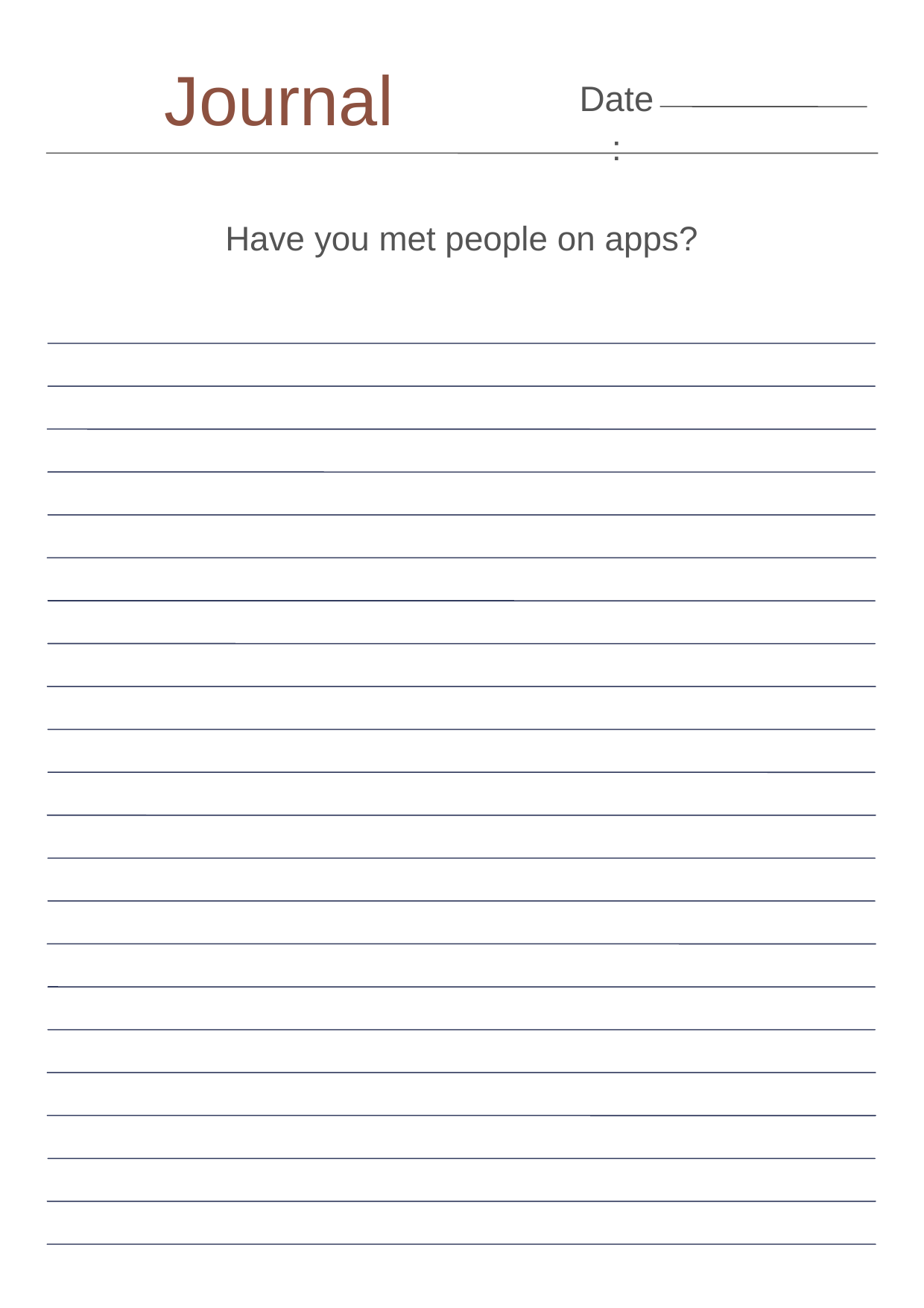

Journal
Date:

Have you met people on apps?